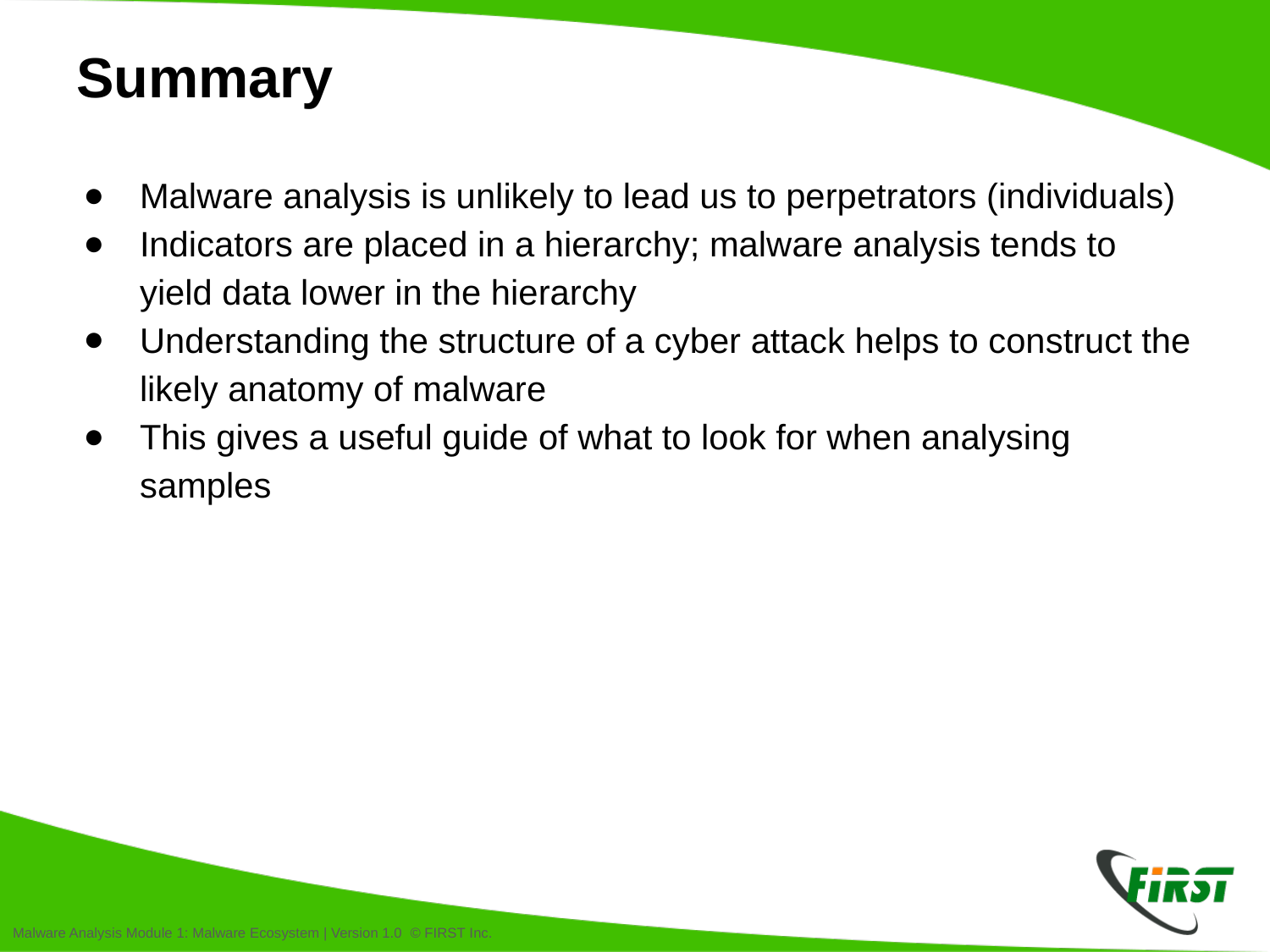

# Summary
Malware analysis is unlikely to lead us to perpetrators (individuals)
Indicators are placed in a hierarchy; malware analysis tends to yield data lower in the hierarchy
Understanding the structure of a cyber attack helps to construct the likely anatomy of malware
This gives a useful guide of what to look for when analysing samples